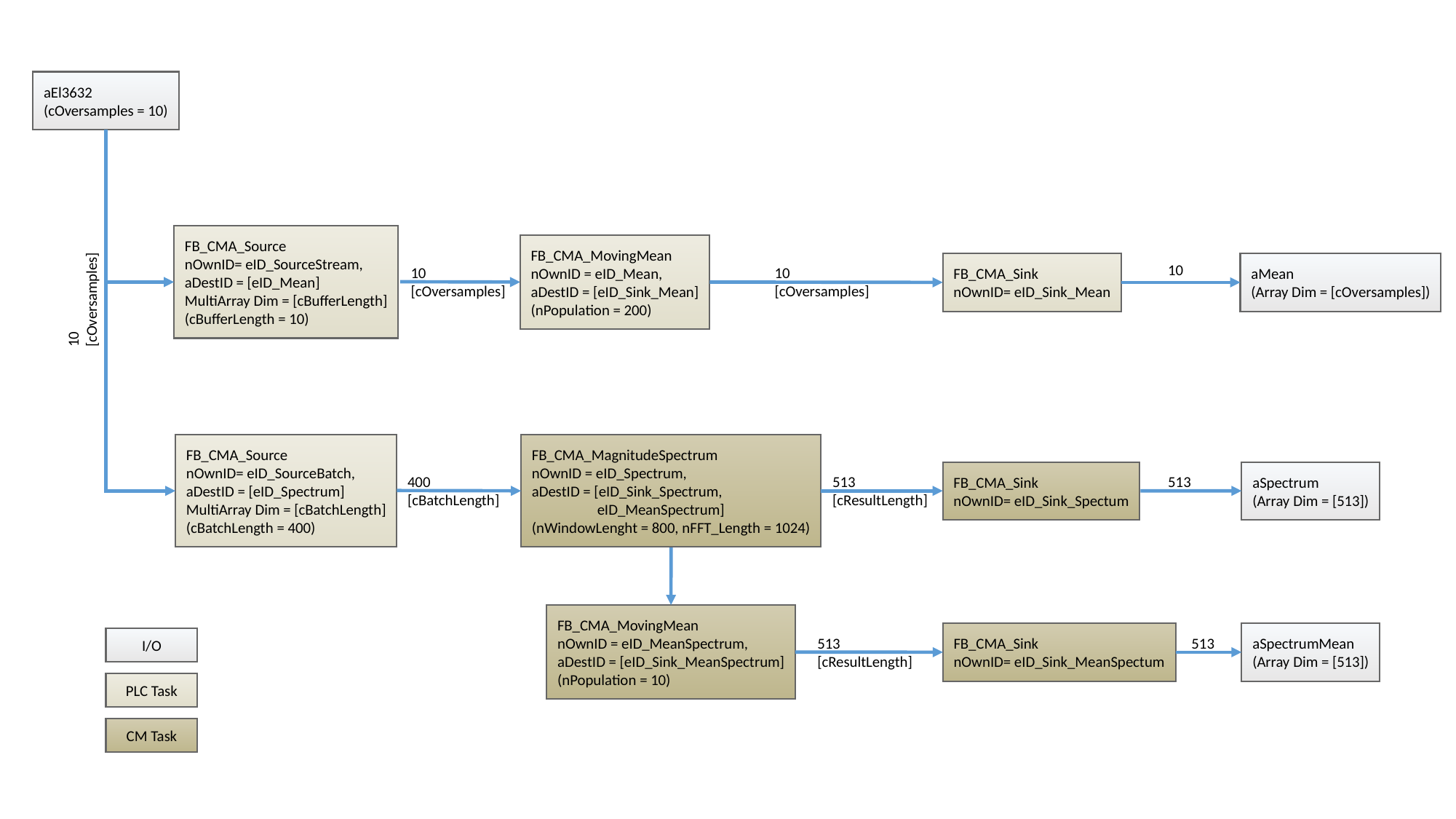

aEl3632
(cOversamples = 10)
FB_CMA_Source
nOwnID= eID_SourceStream,
aDestID = [eID_Mean]
MultiArray Dim = [cBufferLength]
(cBufferLength = 10)
FB_CMA_MovingMean
nOwnID = eID_Mean,
aDestID = [eID_Sink_Mean]
(nPopulation = 200)
FB_CMA_Sink
nOwnID= eID_Sink_Mean
aMean
(Array Dim = [cOversamples])
10
10
[cOversamples]
10
[cOversamples]
10
[cOversamples]
FB_CMA_MagnitudeSpectrum
nOwnID = eID_Spectrum,
aDestID = [eID_Sink_Spectrum,
                   eID_MeanSpectrum]
(nWindowLenght = 800, nFFT_Length = 1024)
FB_CMA_Source
nOwnID= eID_SourceBatch,
aDestID = [eID_Spectrum]
MultiArray Dim = [cBatchLength]
(cBatchLength = 400)
FB_CMA_Sink
nOwnID= eID_Sink_Spectum
aSpectrum
(Array Dim = [513])
513
[cResultLength]
513
400
[cBatchLength]
FB_CMA_MovingMean
nOwnID = eID_MeanSpectrum,
aDestID = [eID_Sink_MeanSpectrum]
(nPopulation = 10)
FB_CMA_Sink
nOwnID= eID_Sink_MeanSpectum
aSpectrumMean
(Array Dim = [513])
I/O
513
[cResultLength]
513
PLC Task
CM Task